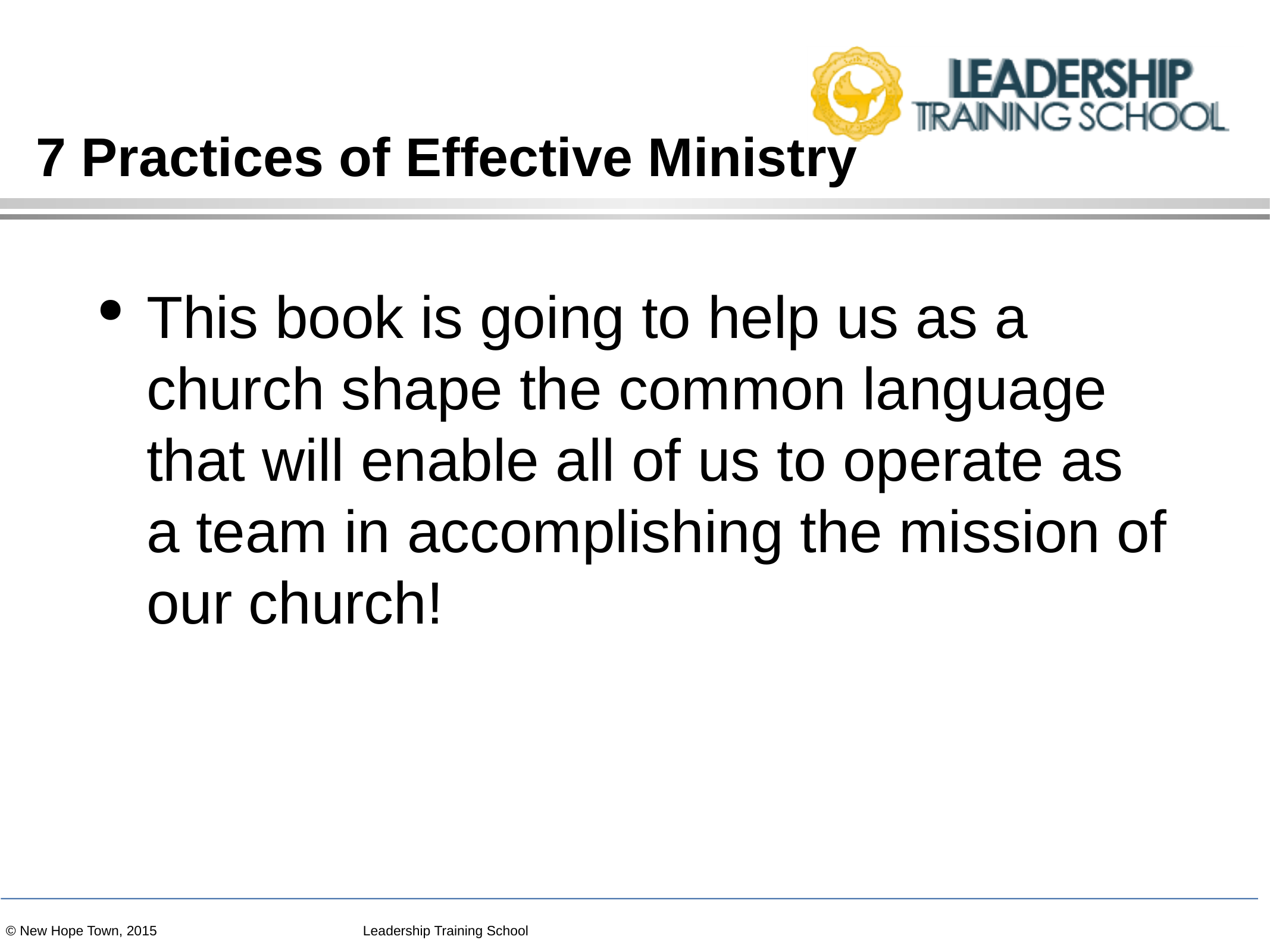

# 7 Practices of Effective Ministry
This book is going to help us as a church shape the common language that will enable all of us to operate as a team in accomplishing the mission of our church!
8